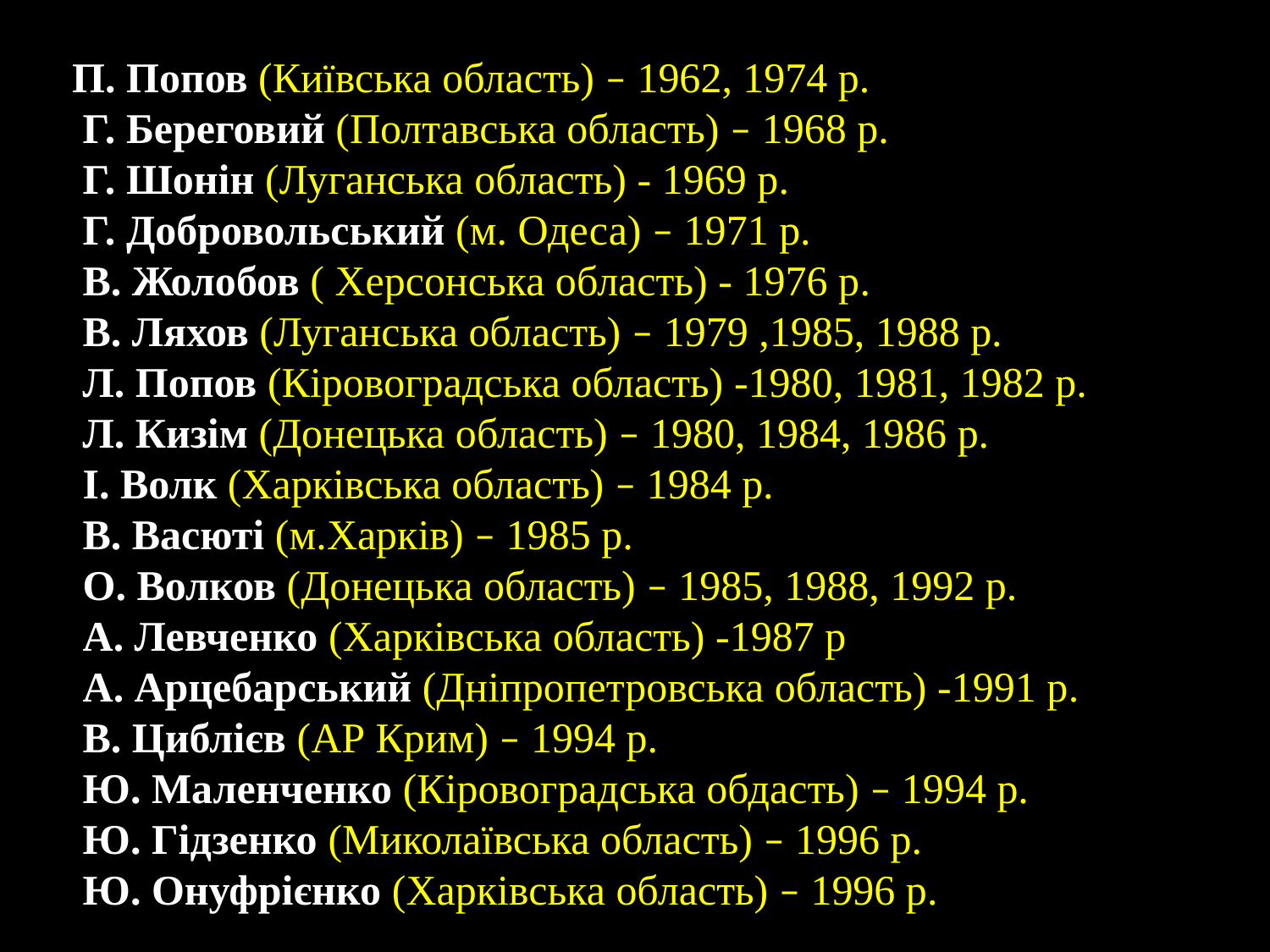

П. Попов (Київська область) – 1962, 1974 р.
 Г. Береговий (Полтавська область) – 1968 р.
 Г. Шонін (Луганська область) - 1969 р.
 Г. Добровольський (м. Одеса) – 1971 р.
 В. Жолобов ( Херсонська область) - 1976 р.
 В. Ляхов (Луганська область) – 1979 ,1985, 1988 р.
 Л. Попов (Кіровоградська область) -1980, 1981, 1982 р.
 Л. Кизім (Донецька область) – 1980, 1984, 1986 р.
 І. Волк (Харківська область) – 1984 р.
 В. Васюті (м.Харків) – 1985 р.
 О. Волков (Донецька область) – 1985, 1988, 1992 р.
 А. Левченко (Харківська область) -1987 р
 А. Арцебарський (Дніпропетровська область) -1991 р.
 В. Циблієв (АР Крим) – 1994 р.
 Ю. Маленченко (Кіровоградська обдасть) – 1994 р.
 Ю. Гідзенко (Миколаївська область) – 1996 р.
 Ю. Онуфрієнко (Харківська область) – 1996 р.